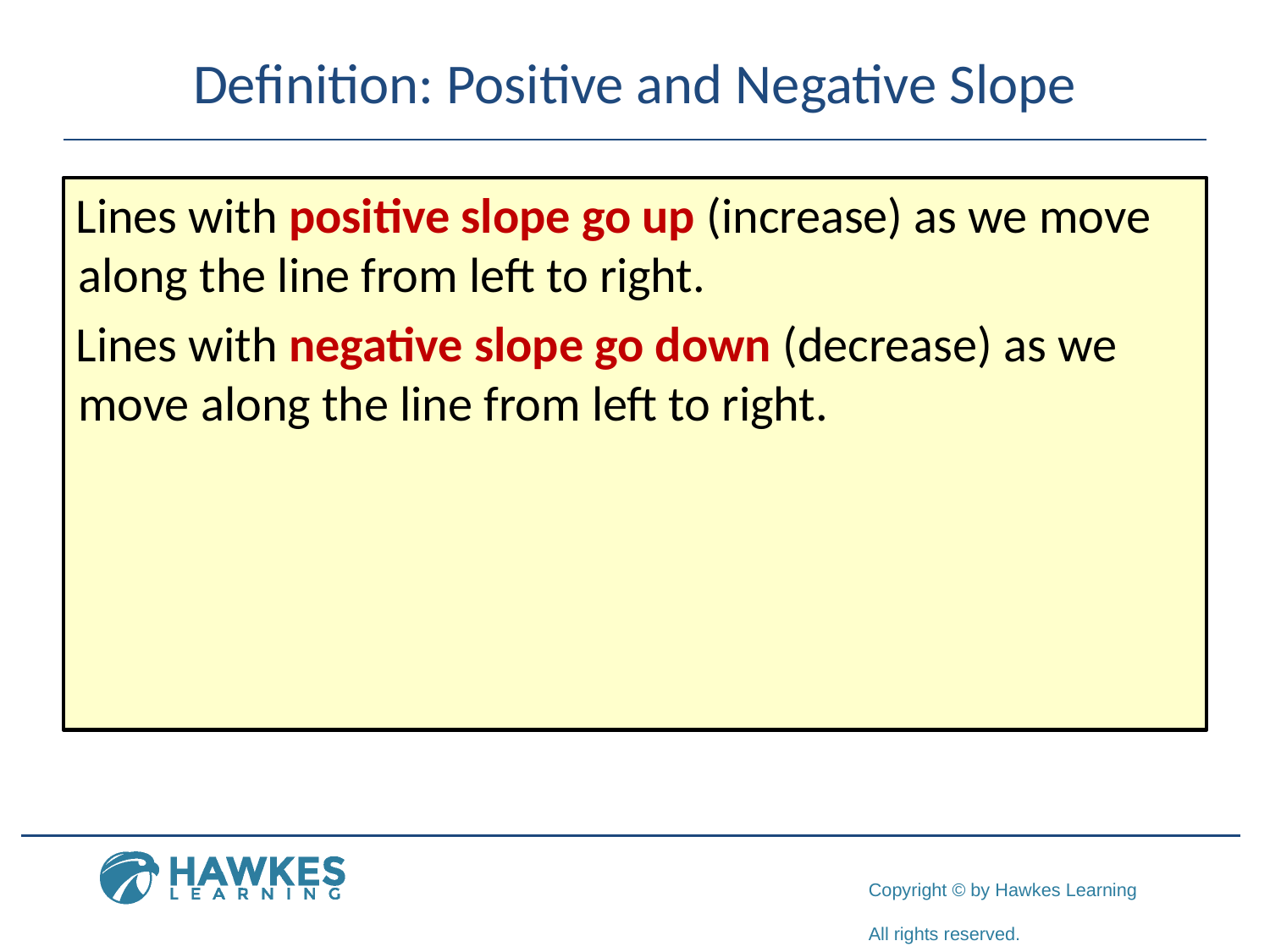

# Definition: Positive and Negative Slope
Lines with positive slope go up (increase) as we move along the line from left to right.
Lines with negative slope go down (decrease) as we move along the line from left to right.